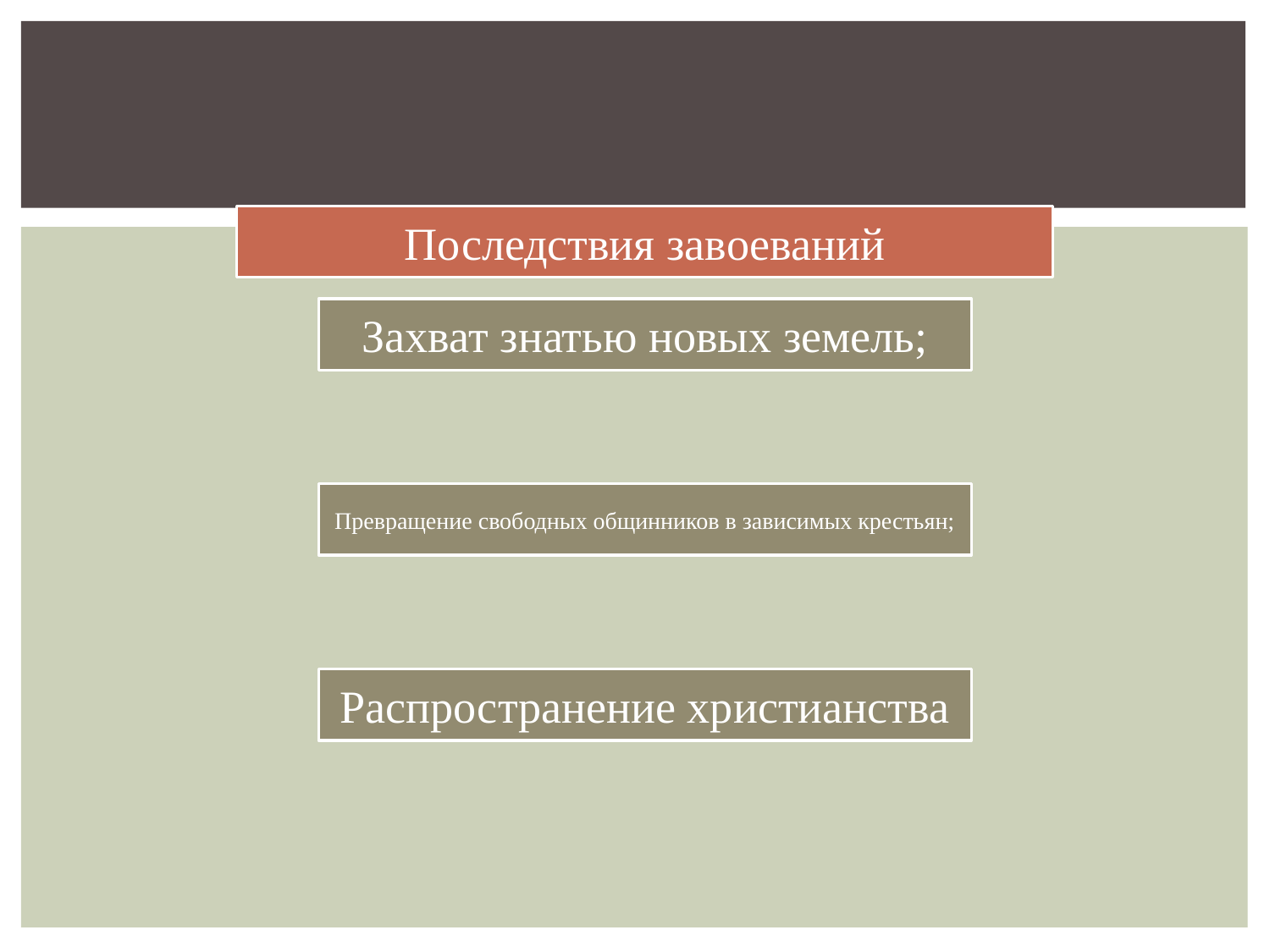

Последствия завоеваний
Захват знатью новых земель;
Распространение христианства
Превращение свободных общинников в зависимых крестьян;